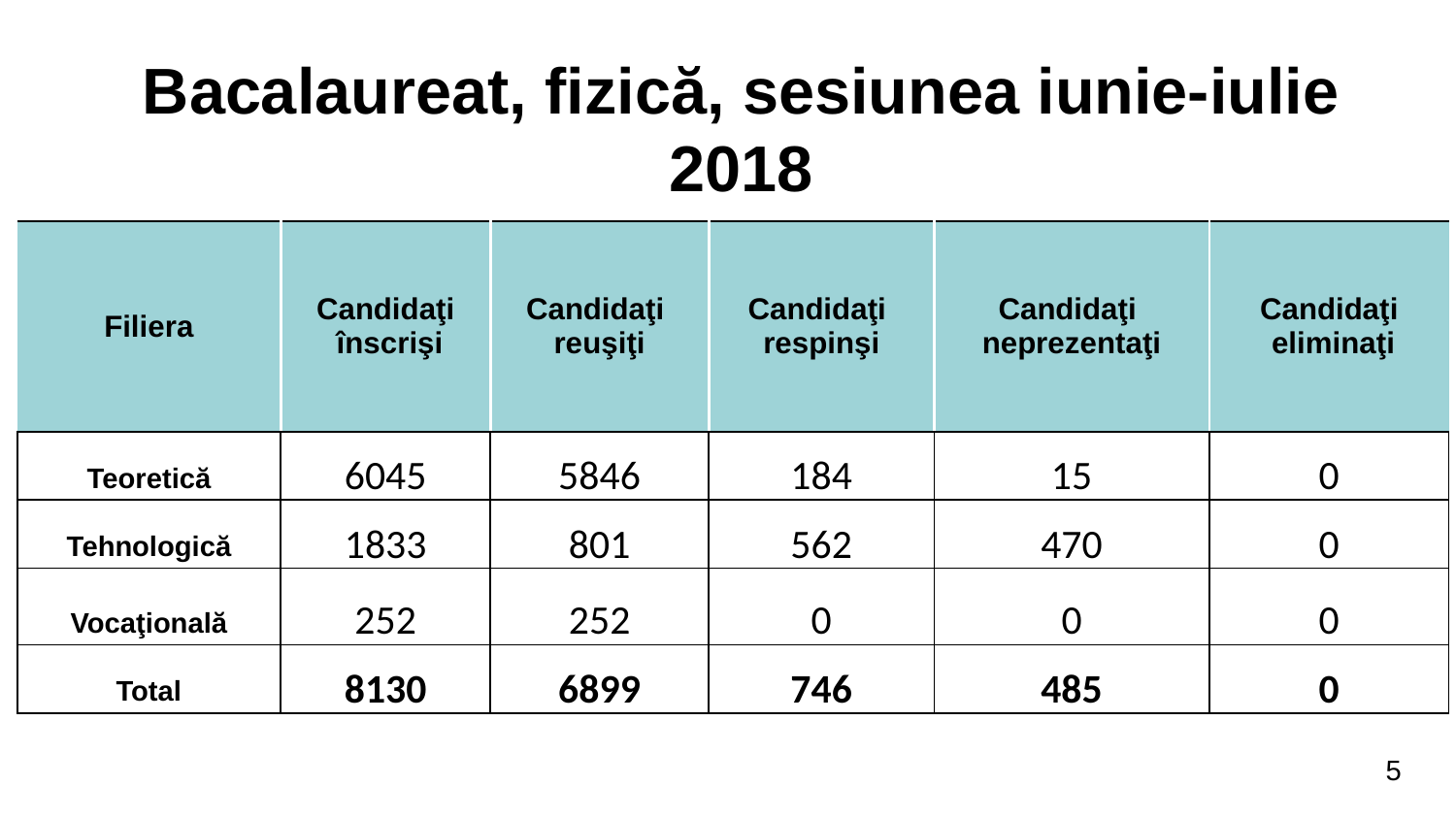

Bacalaureat, fizică, sesiunea iunie-iulie 2018
| Filiera | Candidaţi înscrişi | Candidaţi reuşiţi | Candidaţi respinşi | Candidaţi neprezentaţi | Candidaţi eliminaţi |
| --- | --- | --- | --- | --- | --- |
| Teoretică | 6045 | 5846 | 184 | 15 | 0 |
| Tehnologică | 1833 | 801 | 562 | 470 | 0 |
| Vocaţională | 252 | 252 | 0 | 0 | 0 |
| Total | 8130 | 6899 | 746 | 485 | 0 |
5